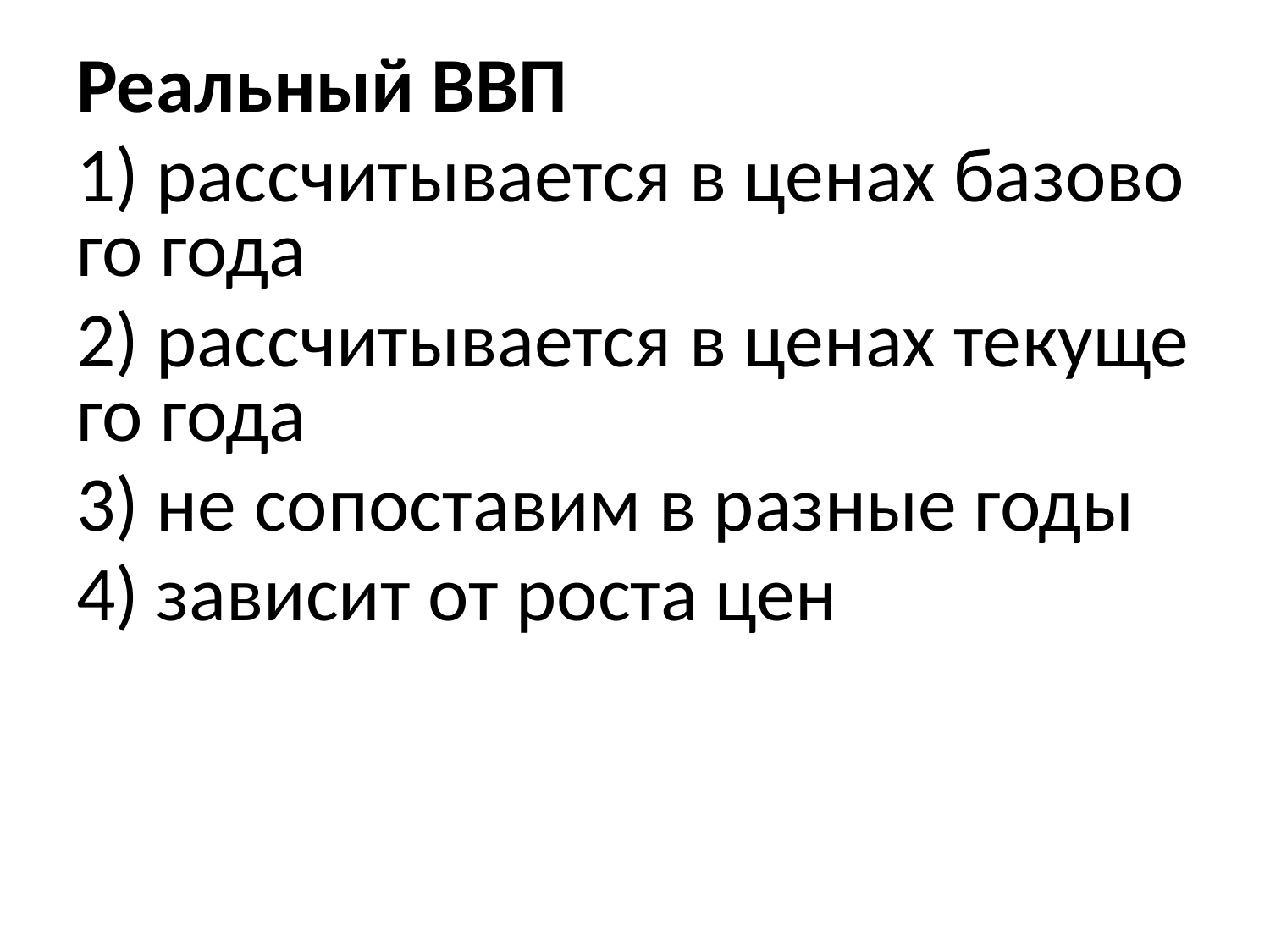

Ре­аль­ный ВВП
1) рас­счи­ты­ва­ет­ся в ценах ба­зо­во­го года
2) рас­счи­ты­ва­ет­ся в ценах те­ку­ще­го года
3) не со­по­ста­вим в раз­ные годы
4) за­ви­сит от роста цен